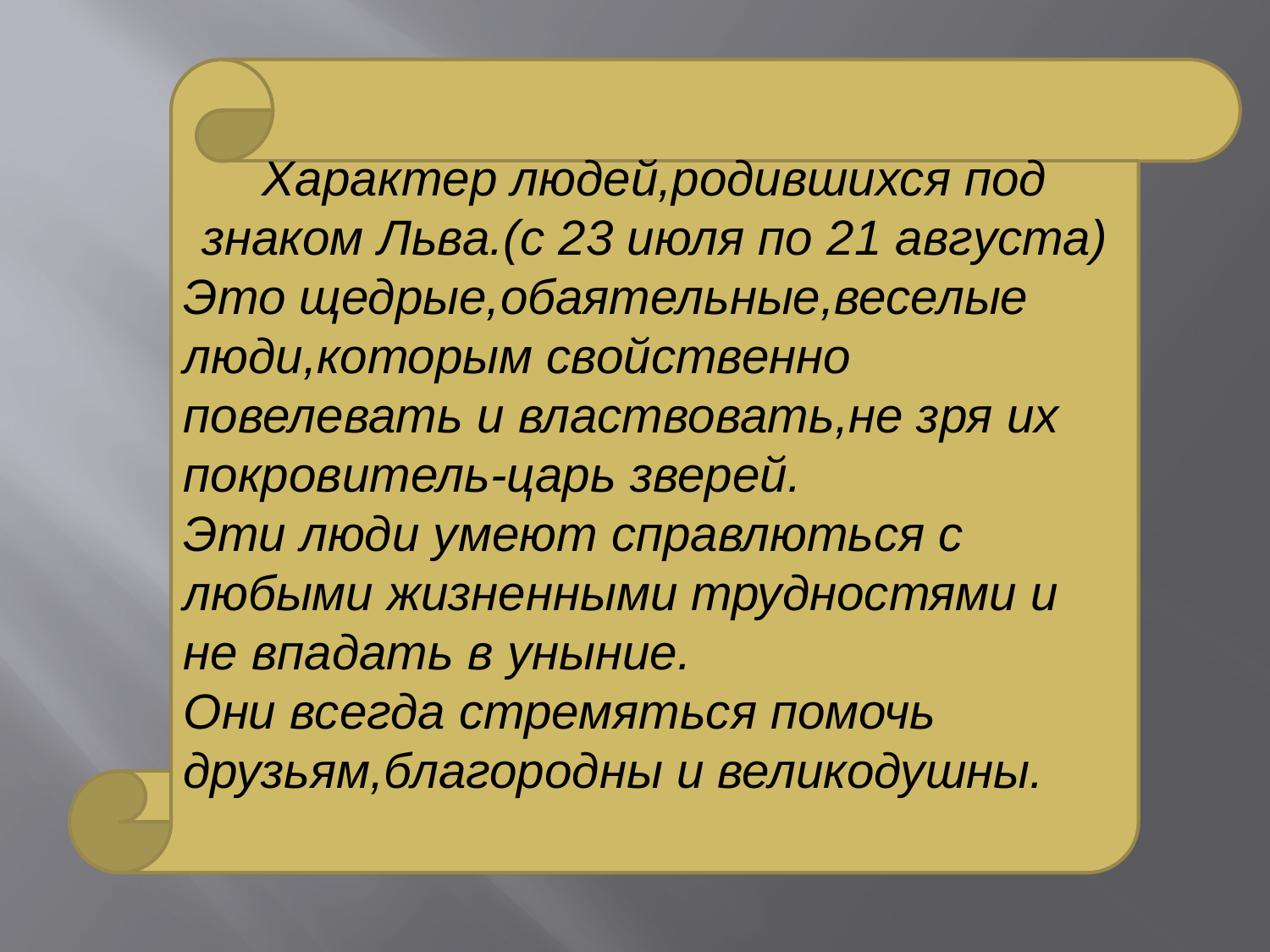

Характер людей,родившихся под знаком Льва.(с 23 июля по 21 августа)
Это щедрые,обаятельные,веселые люди,которым свойственно повелевать и властвовать,не зря их покровитель-царь зверей.
Эти люди умеют справлються с любыми жизненными трудностями и не впадать в уныние.
Они всегда стремяться помочь друзьям,благородны и великодушны.